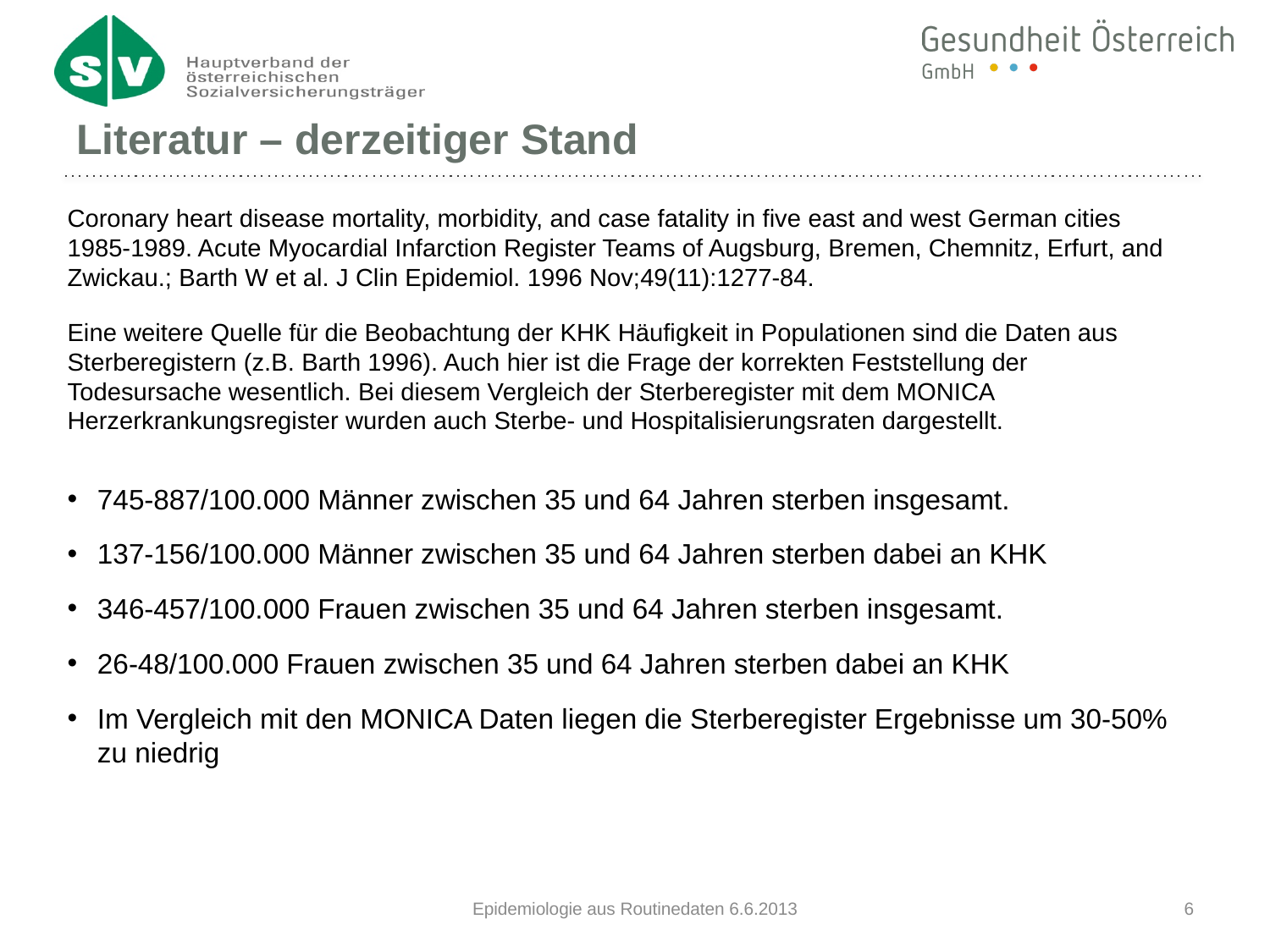

# Literatur – derzeitiger Stand
Coronary heart disease mortality, morbidity, and case fatality in five east and west German cities 1985-1989. Acute Myocardial Infarction Register Teams of Augsburg, Bremen, Chemnitz, Erfurt, and Zwickau.; Barth W et al. J Clin Epidemiol. 1996 Nov;49(11):1277-84.

Eine weitere Quelle für die Beobachtung der KHK Häufigkeit in Populationen sind die Daten aus Sterberegistern (z.B. Barth 1996). Auch hier ist die Frage der korrekten Feststellung der Todesursache wesentlich. Bei diesem Vergleich der Sterberegister mit dem MONICA Herzerkrankungsregister wurden auch Sterbe- und Hospitalisierungsraten dargestellt.

745-887/100.000 Männer zwischen 35 und 64 Jahren sterben insgesamt.
137-156/100.000 Männer zwischen 35 und 64 Jahren sterben dabei an KHK
346-457/100.000 Frauen zwischen 35 und 64 Jahren sterben insgesamt.
26-48/100.000 Frauen zwischen 35 und 64 Jahren sterben dabei an KHK
Im Vergleich mit den MONICA Daten liegen die Sterberegister Ergebnisse um 30-50% zu niedrig

Epidemiologie aus Routinedaten 6.6.2013
6